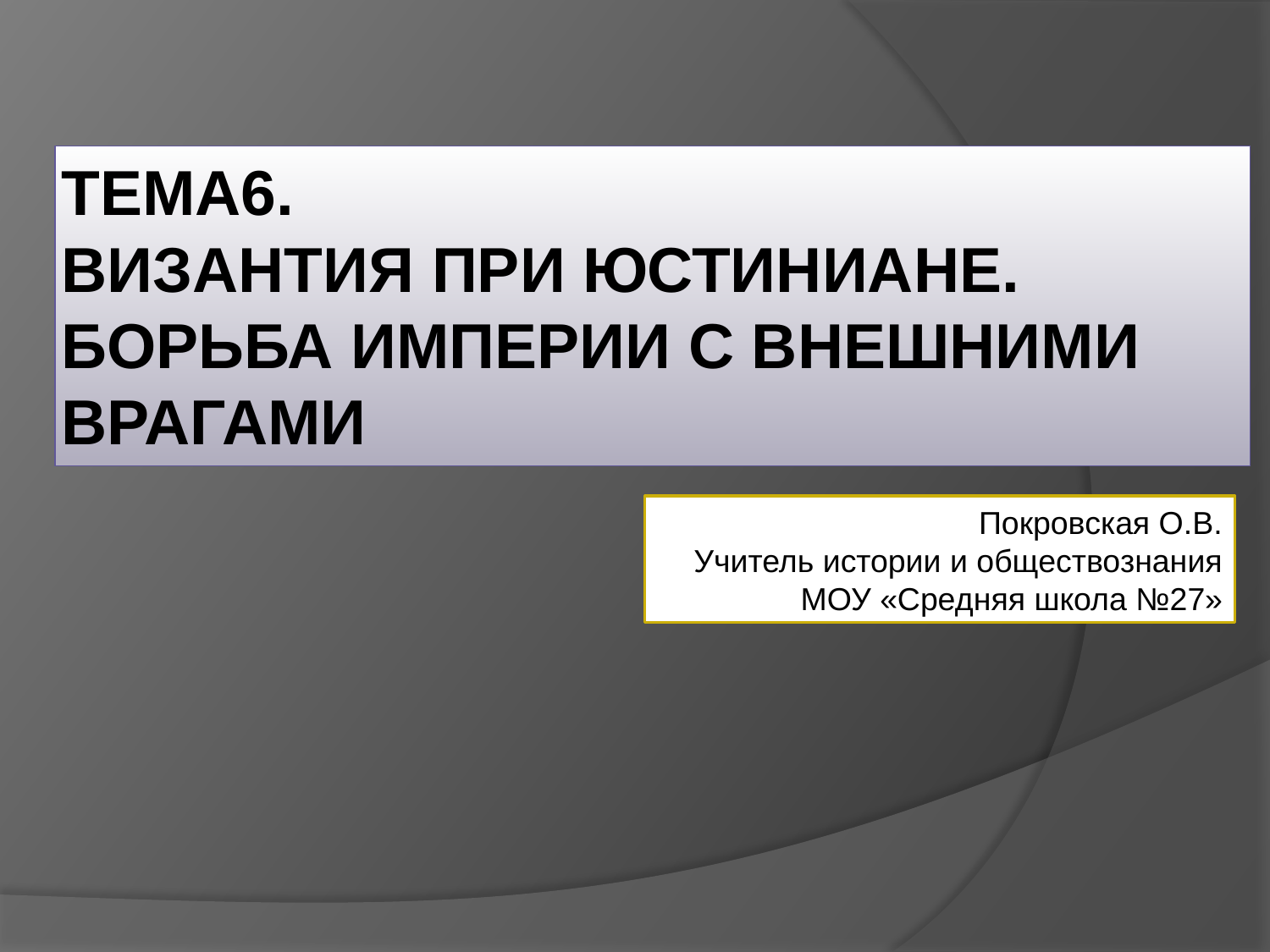

# Тема6. Византия при Юстиниане. Борьба империи с внешними врагами
Покровская О.В.
Учитель истории и обществознания
МОУ «Средняя школа №27»